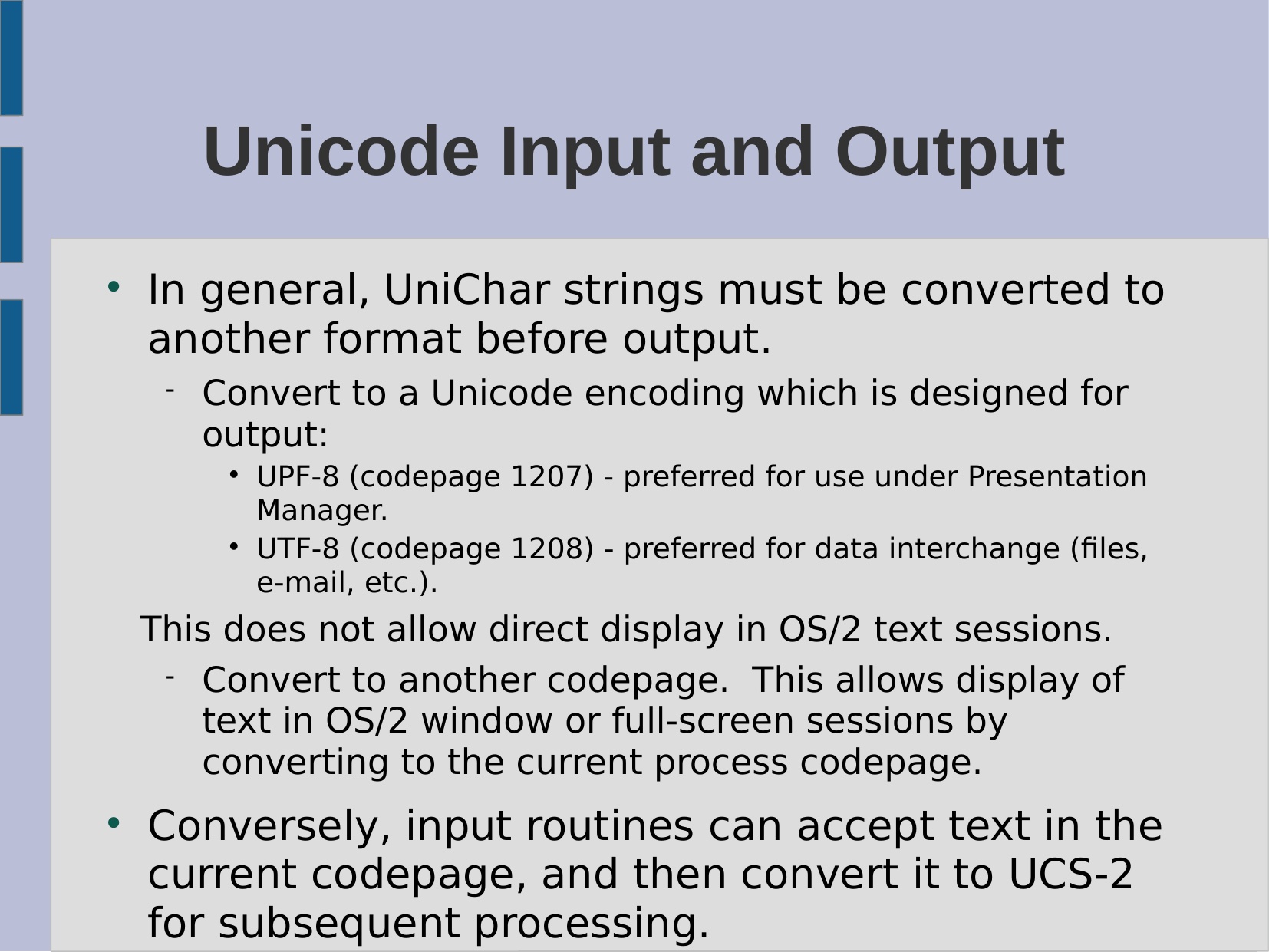

# Unicode Input and Output
In general, UniChar strings must be converted to another format before output.
Convert to a Unicode encoding which is designed for output:
UPF-8 (codepage 1207) - preferred for use under Presentation Manager.
UTF-8 (codepage 1208) - preferred for data interchange (files, e-mail, etc.).
   This does not allow direct display in OS/2 text sessions.
Convert to another codepage.  This allows display of text in OS/2 window or full-screen sessions by converting to the current process codepage.
Conversely, input routines can accept text in the current codepage, and then convert it to UCS-2 for subsequent processing.